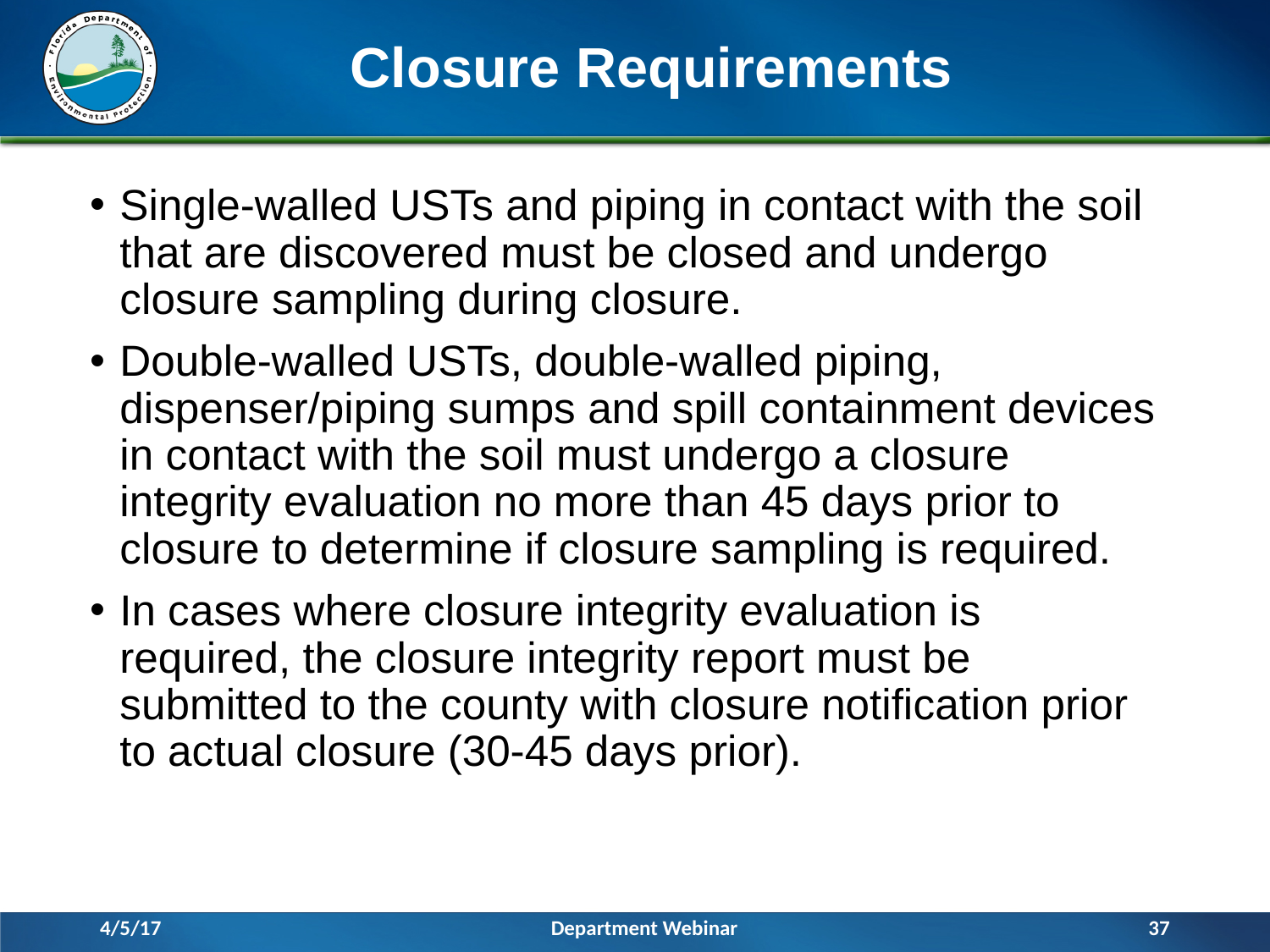

# Closure Requirements
Single-walled USTs and piping in contact with the soil that are discovered must be closed and undergo closure sampling during closure.
Double-walled USTs, double-walled piping, dispenser/piping sumps and spill containment devices in contact with the soil must undergo a closure integrity evaluation no more than 45 days prior to closure to determine if closure sampling is required.
In cases where closure integrity evaluation is required, the closure integrity report must be submitted to the county with closure notification prior to actual closure (30-45 days prior).
4/5/17
Department Webinar
37